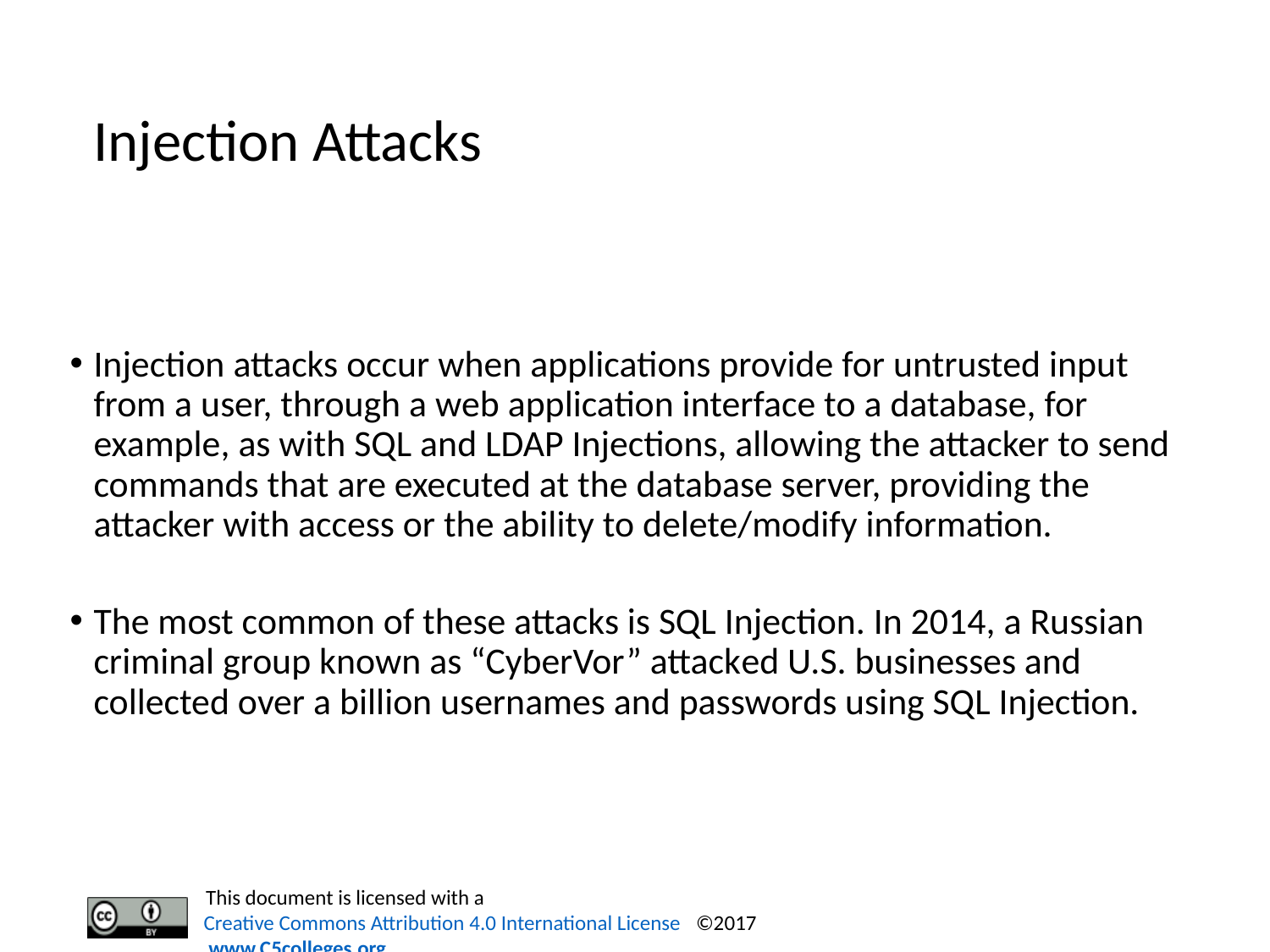

# Injection Attacks
Injection attacks occur when applications provide for untrusted input from a user, through a web application interface to a database, for example, as with SQL and LDAP Injections, allowing the attacker to send commands that are executed at the database server, providing the attacker with access or the ability to delete/modify information.
The most common of these attacks is SQL Injection. In 2014, a Russian criminal group known as “CyberVor” attacked U.S. businesses and collected over a billion usernames and passwords using SQL Injection.